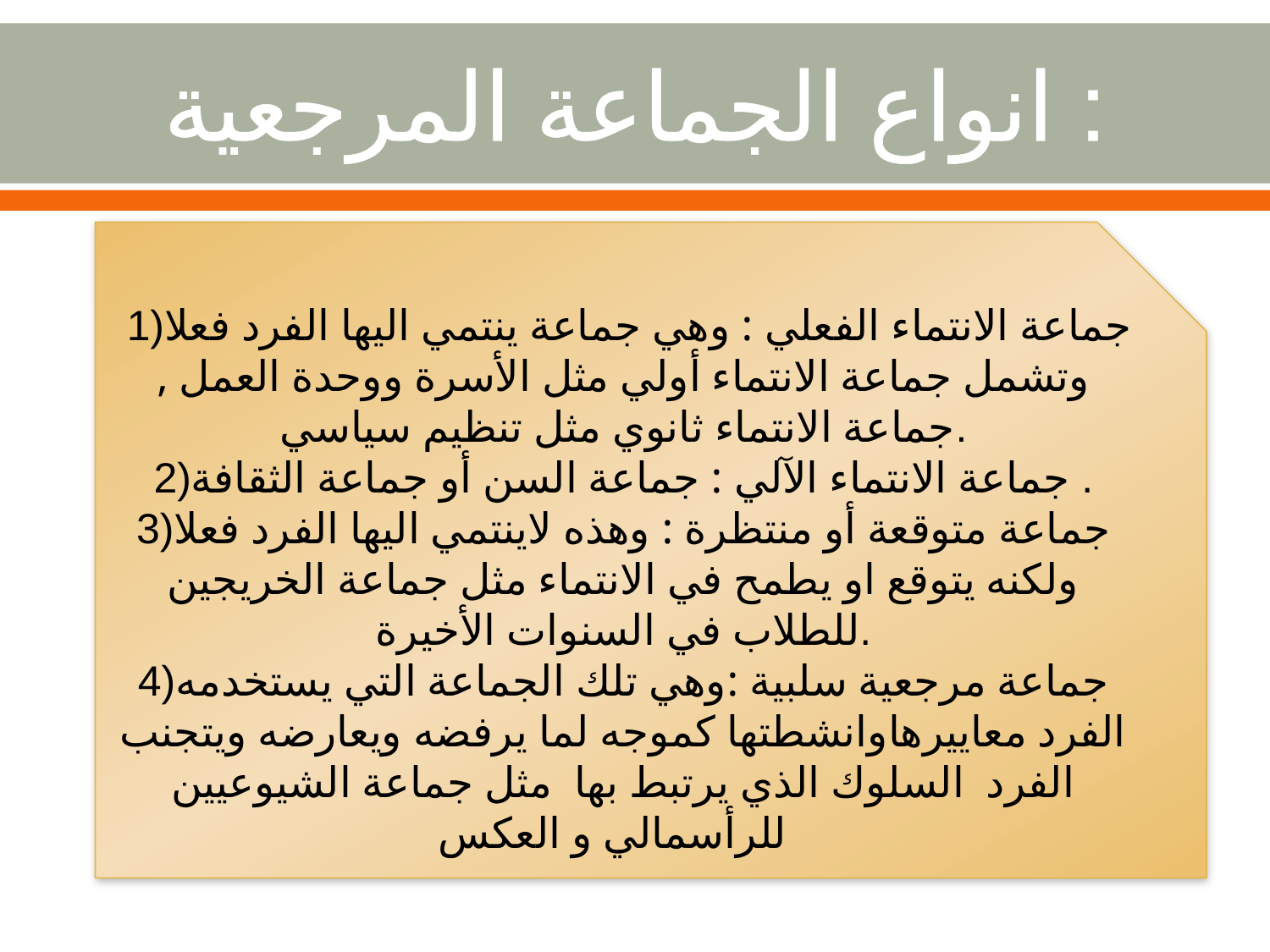

# انواع الجماعة المرجعية :
 1)جماعة الانتماء الفعلي : وهي جماعة ينتمي اليها الفرد فعلا وتشمل جماعة الانتماء أولي مثل الأسرة ووحدة العمل , جماعة الانتماء ثانوي مثل تنظيم سياسي.
2)جماعة الانتماء الآلي : جماعة السن أو جماعة الثقافة .
3)جماعة متوقعة أو منتظرة : وهذه لاينتمي اليها الفرد فعلا ولكنه يتوقع او يطمح في الانتماء مثل جماعة الخريجين للطلاب في السنوات الأخيرة.
4)جماعة مرجعية سلبية :وهي تلك الجماعة التي يستخدمه الفرد معاييرهاوانشطتها كموجه لما يرفضه ويعارضه ويتجنب الفرد  السلوك الذي يرتبط بها  مثل جماعة الشيوعيين للرأسمالي و العكس